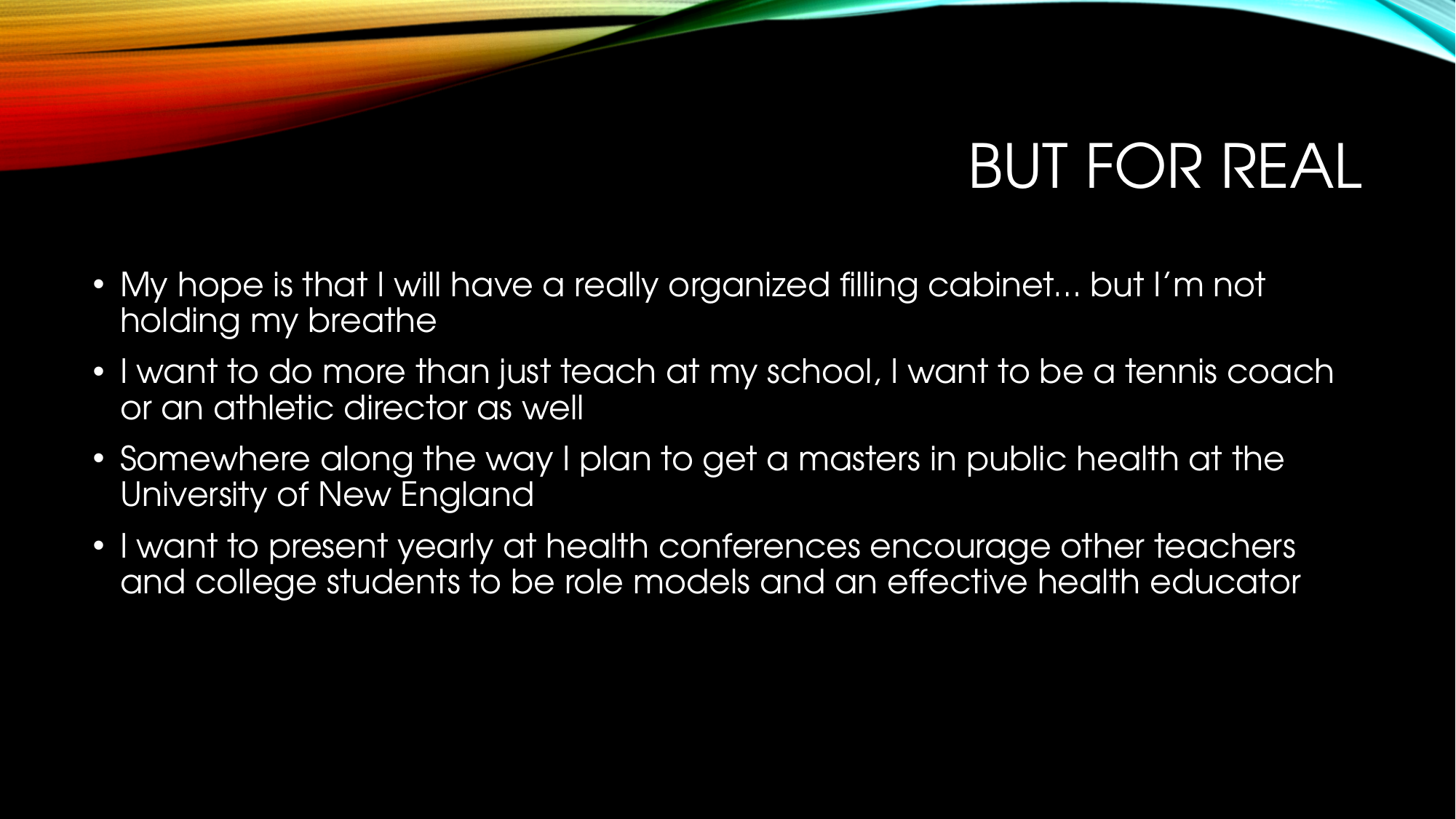

# But for real
My hope is that I will have a really organized filling cabinet… but I’m not holding my breathe
I want to do more than just teach at my school, I want to be a tennis coach or an athletic director as well
Somewhere along the way I plan to get a masters in public health at the University of New England
I want to present yearly at health conferences encourage other teachers and college students to be role models and an effective health educator